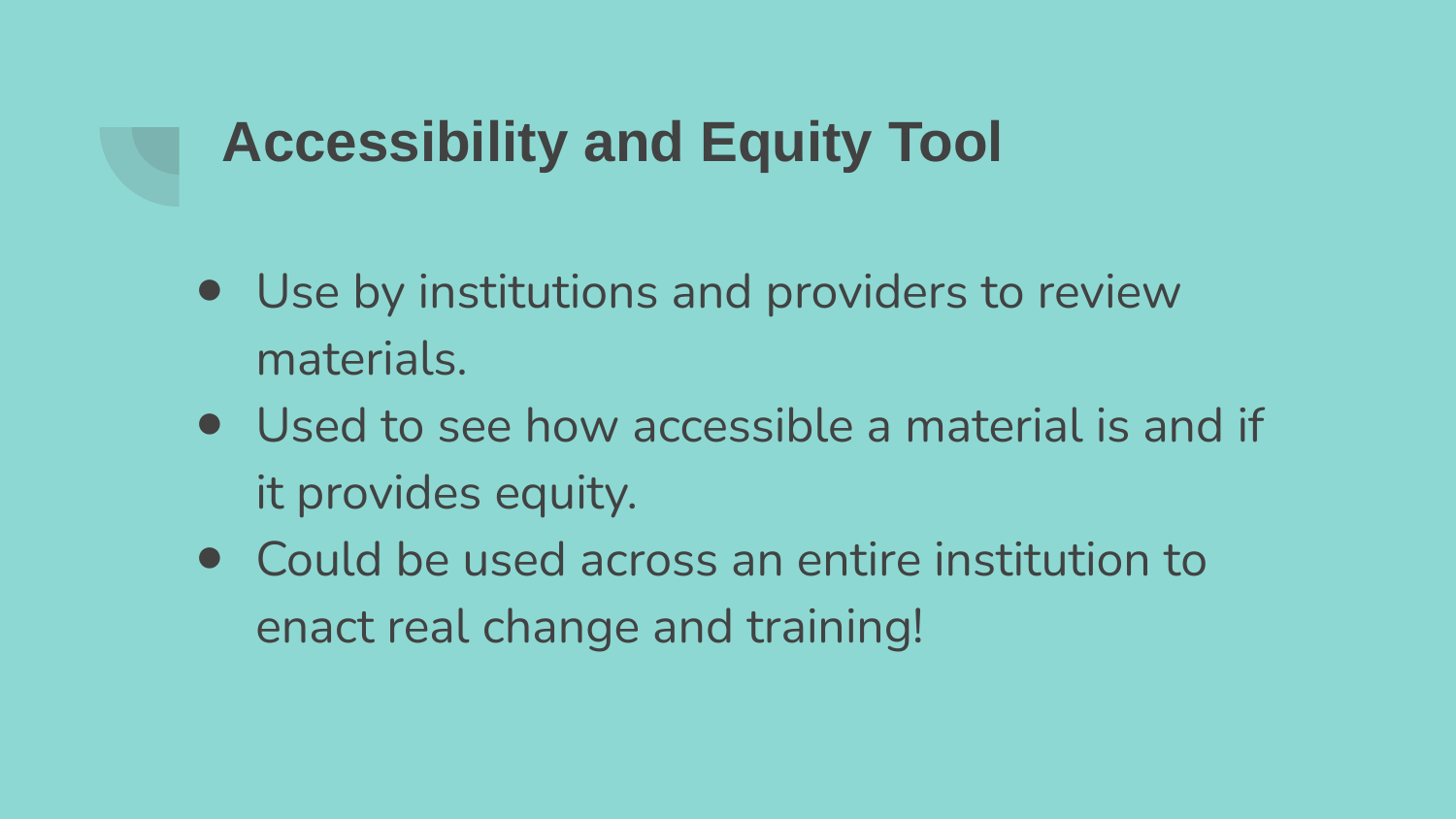

# Accessibility and Equity Tool
Use by institutions and providers to review materials.
Used to see how accessible a material is and if it provides equity.
Could be used across an entire institution to enact real change and training!